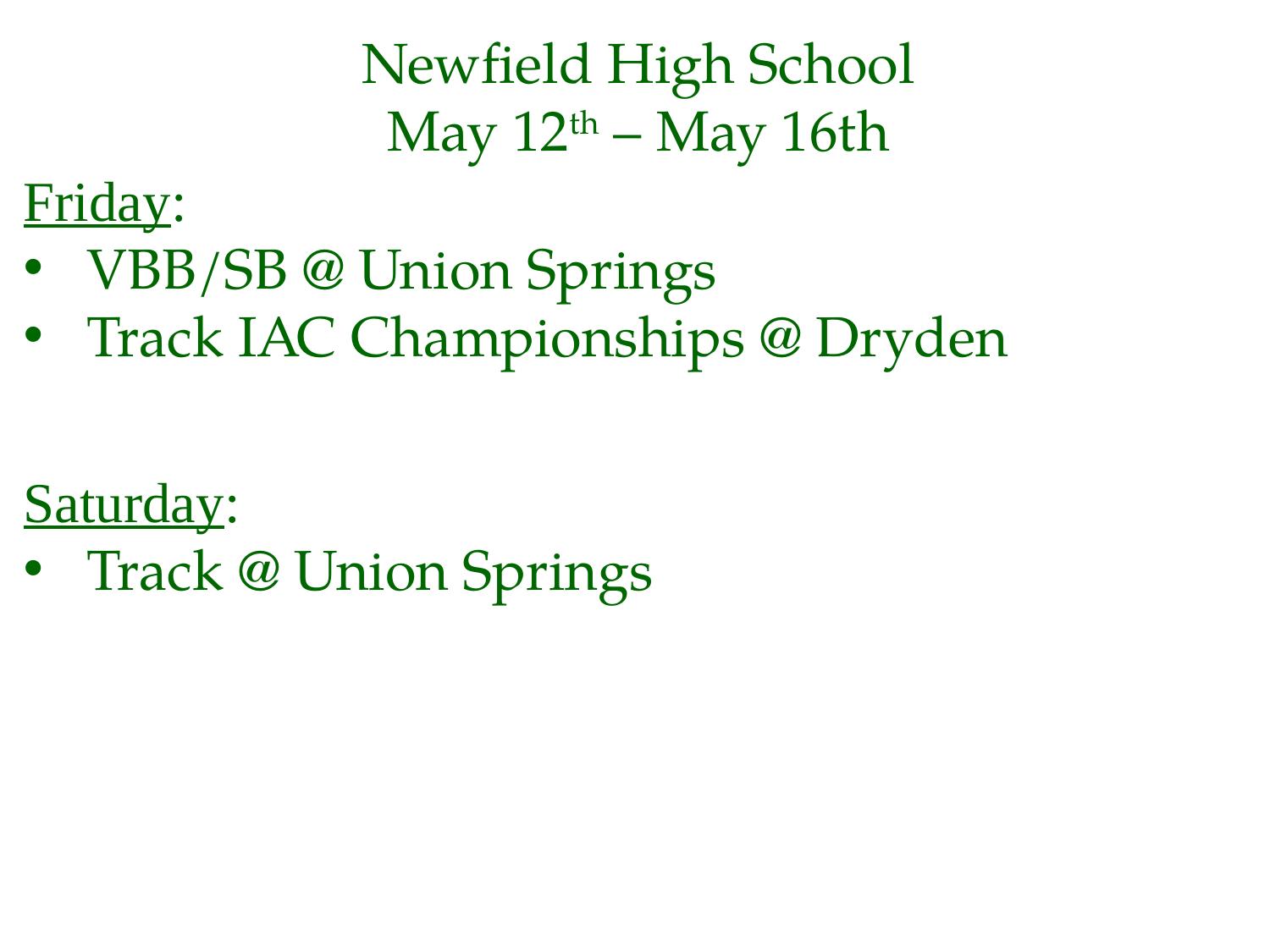

Newfield High School
May 12th – May 16th
Friday:
VBB/SB @ Union Springs
Track IAC Championships @ Dryden
Saturday:
Track @ Union Springs